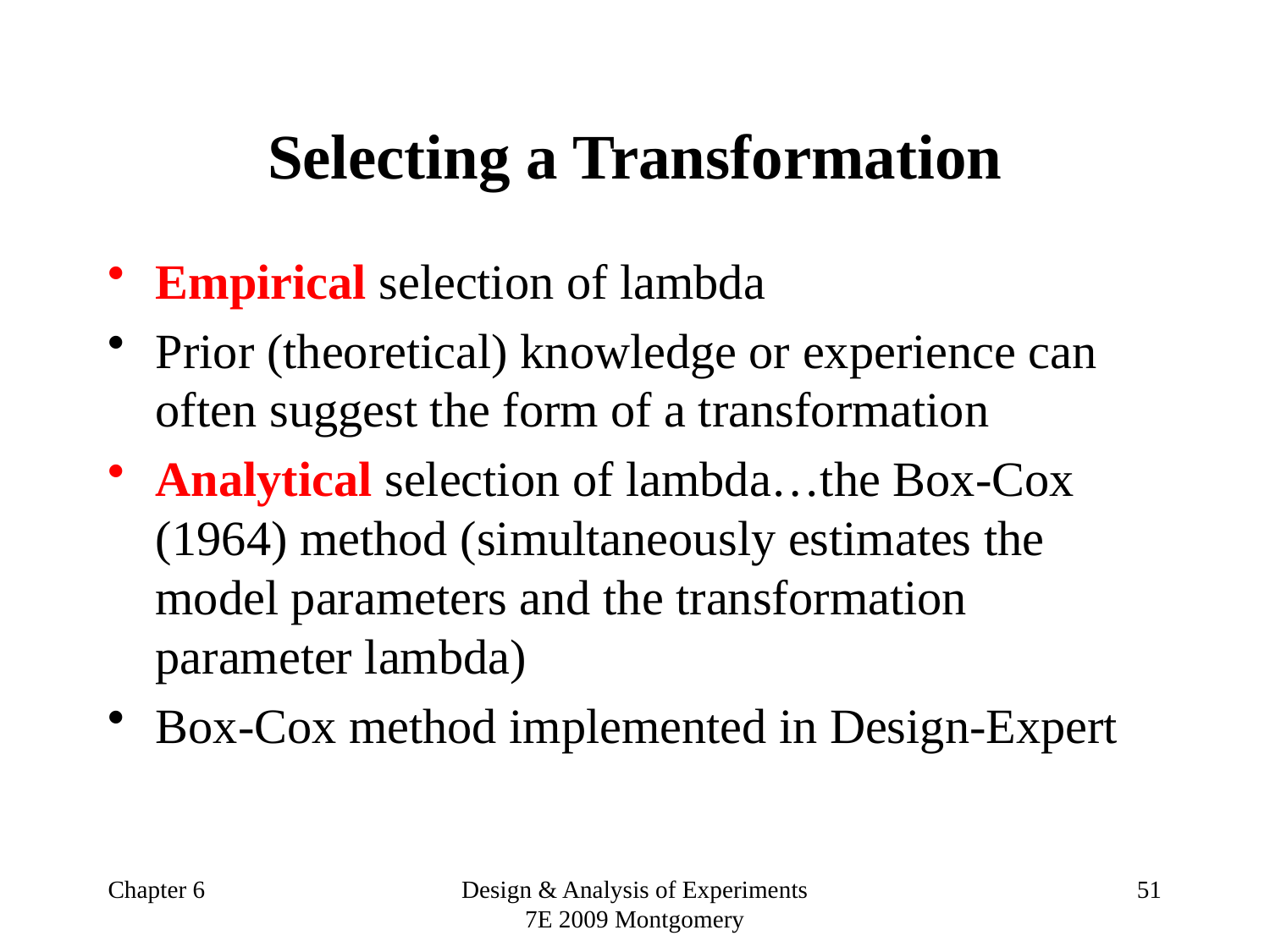

# Selecting a Transformation
Empirical selection of lambda
Prior (theoretical) knowledge or experience can often suggest the form of a transformation
Analytical selection of lambda…the Box-Cox (1964) method (simultaneously estimates the model parameters and the transformation parameter lambda)
Box-Cox method implemented in Design-Expert
Chapter 6
Design & Analysis of Experiments 7E 2009 Montgomery
51